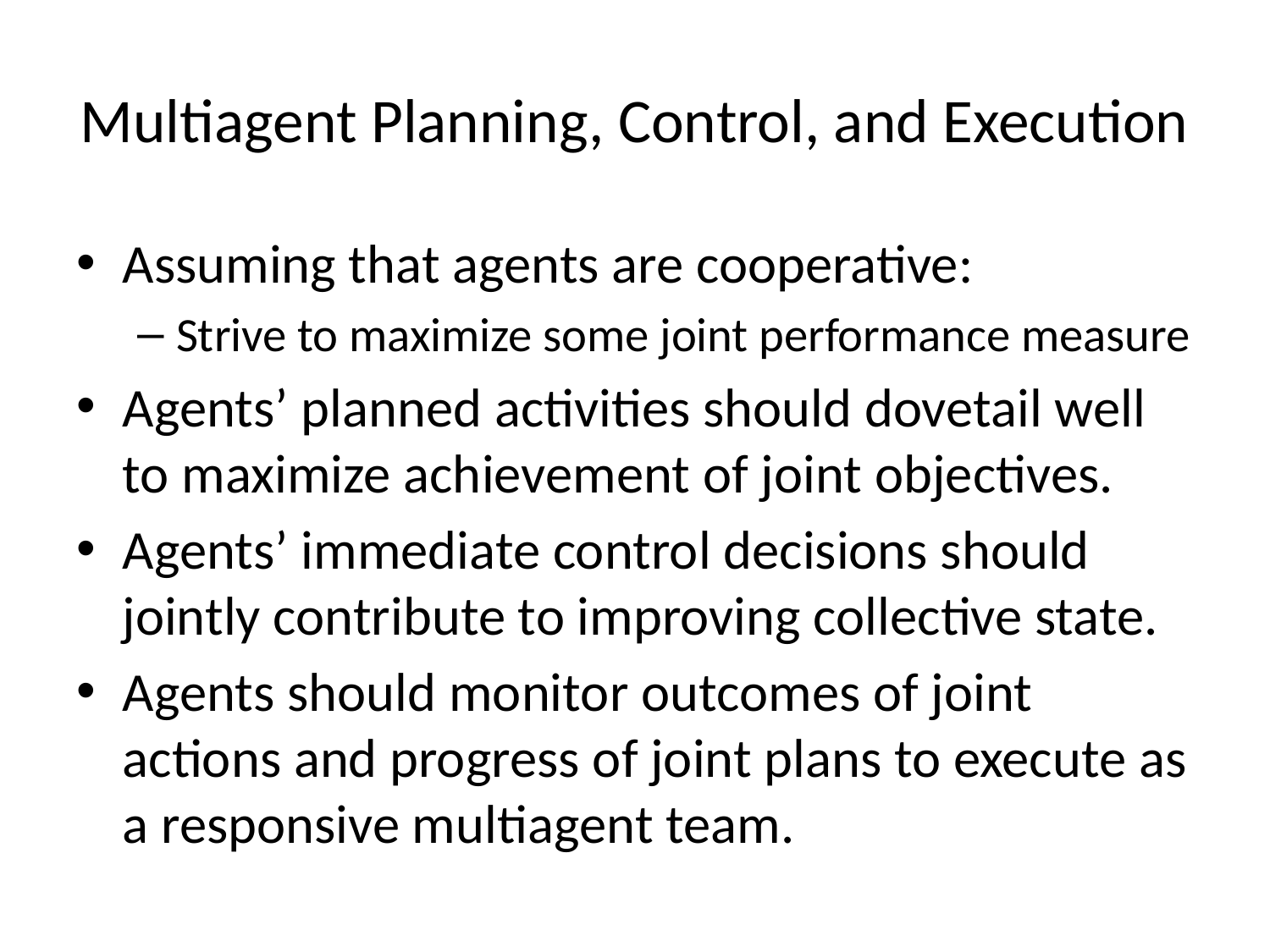

# Multiagent Planning, Control, and Execution
Assuming that agents are cooperative:
Strive to maximize some joint performance measure
Agents’ planned activities should dovetail well to maximize achievement of joint objectives.
Agents’ immediate control decisions should jointly contribute to improving collective state.
Agents should monitor outcomes of joint actions and progress of joint plans to execute as a responsive multiagent team.